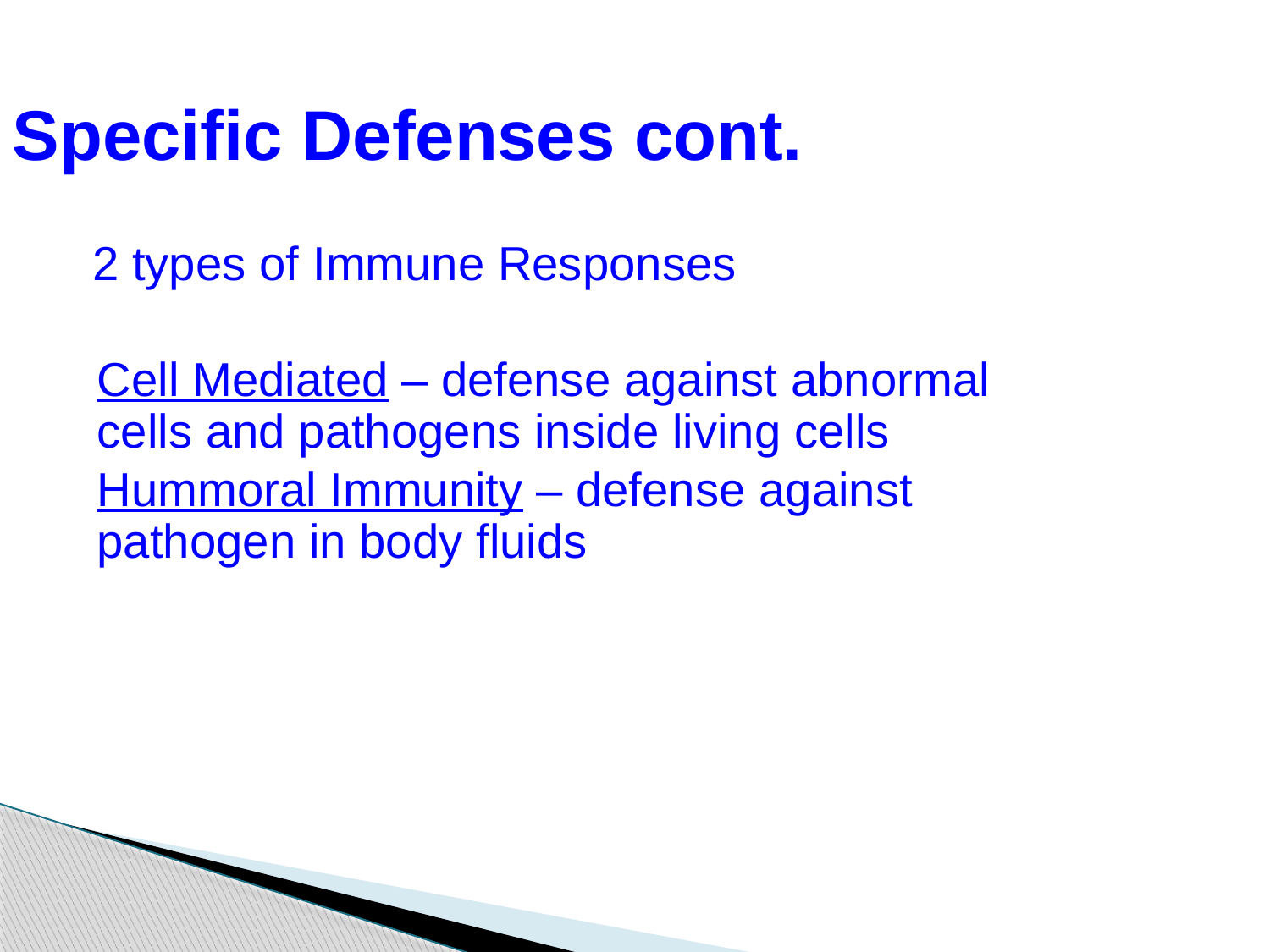

Specific Defenses cont.
      2 types of Immune Responses

	Cell Mediated – defense against abnormal cells and pathogens inside living cells
	Hummoral Immunity – defense against pathogen in body fluids